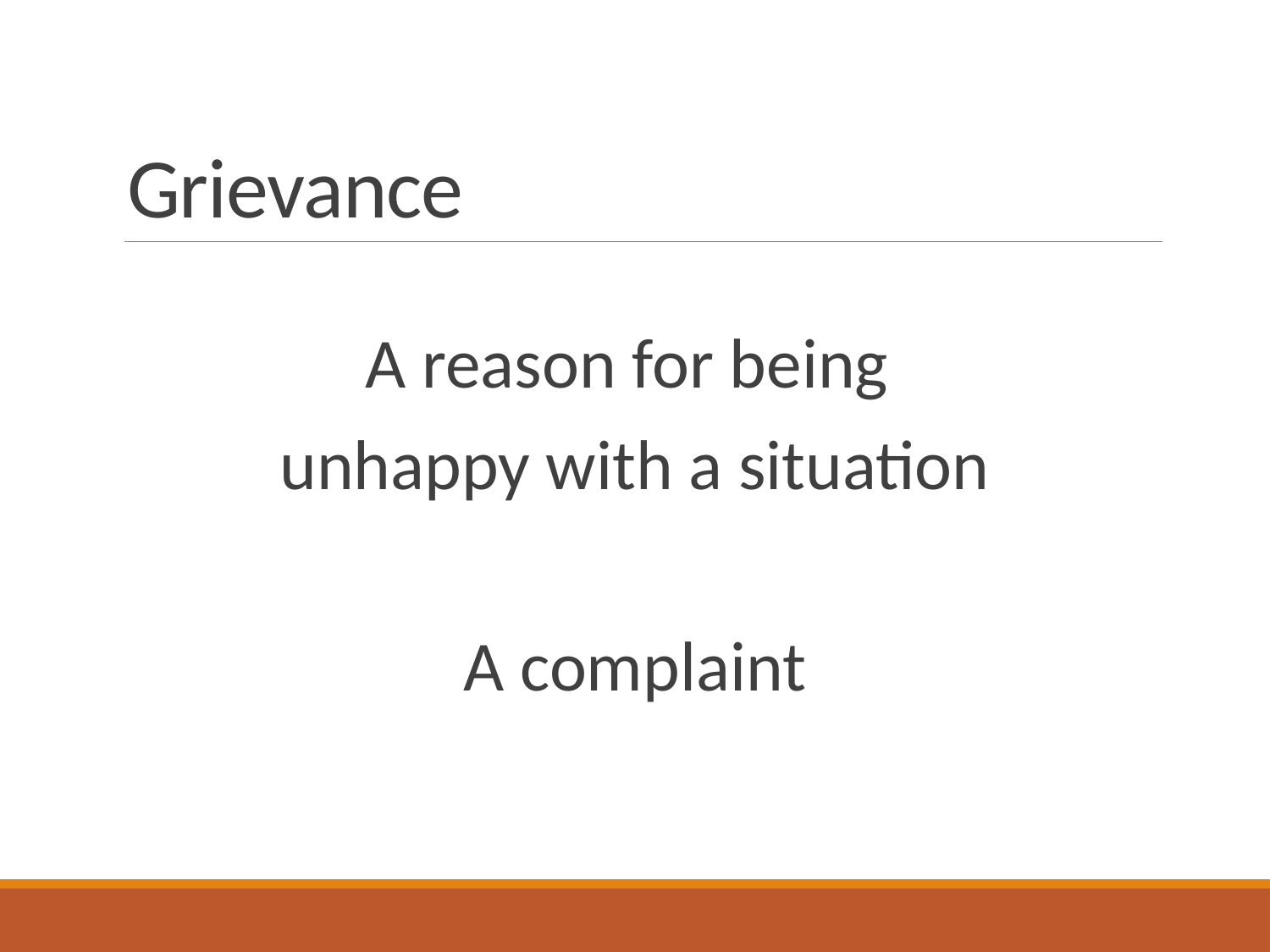

# Grievance

A reason for being
unhappy with a situation

A complaint